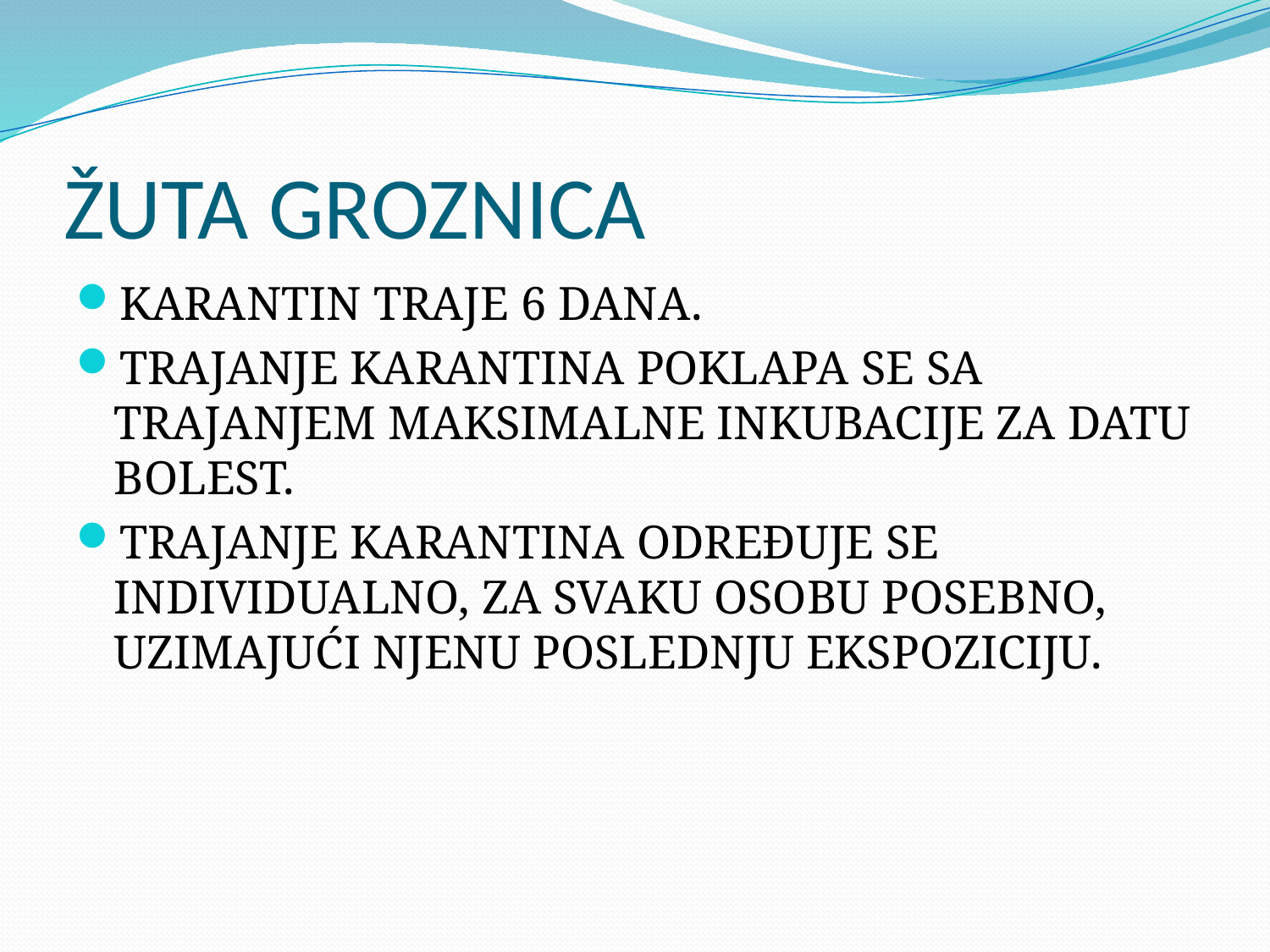

# ŽUTA GROZNICA
KARANTIN TRAJE 6 DANA.
TRAJANJE KARANTINA POKLAPA SE SA TRAJANJEM MAKSIMALNE INKUBACIJE ZA DATU BOLEST.
TRAJANJE KARANTINA ODREĐUJE SE INDIVIDUALNO, ZA SVAKU OSOBU POSEBNO, UZIMAJUĆI NJENU POSLEDNJU EKSPOZICIJU.